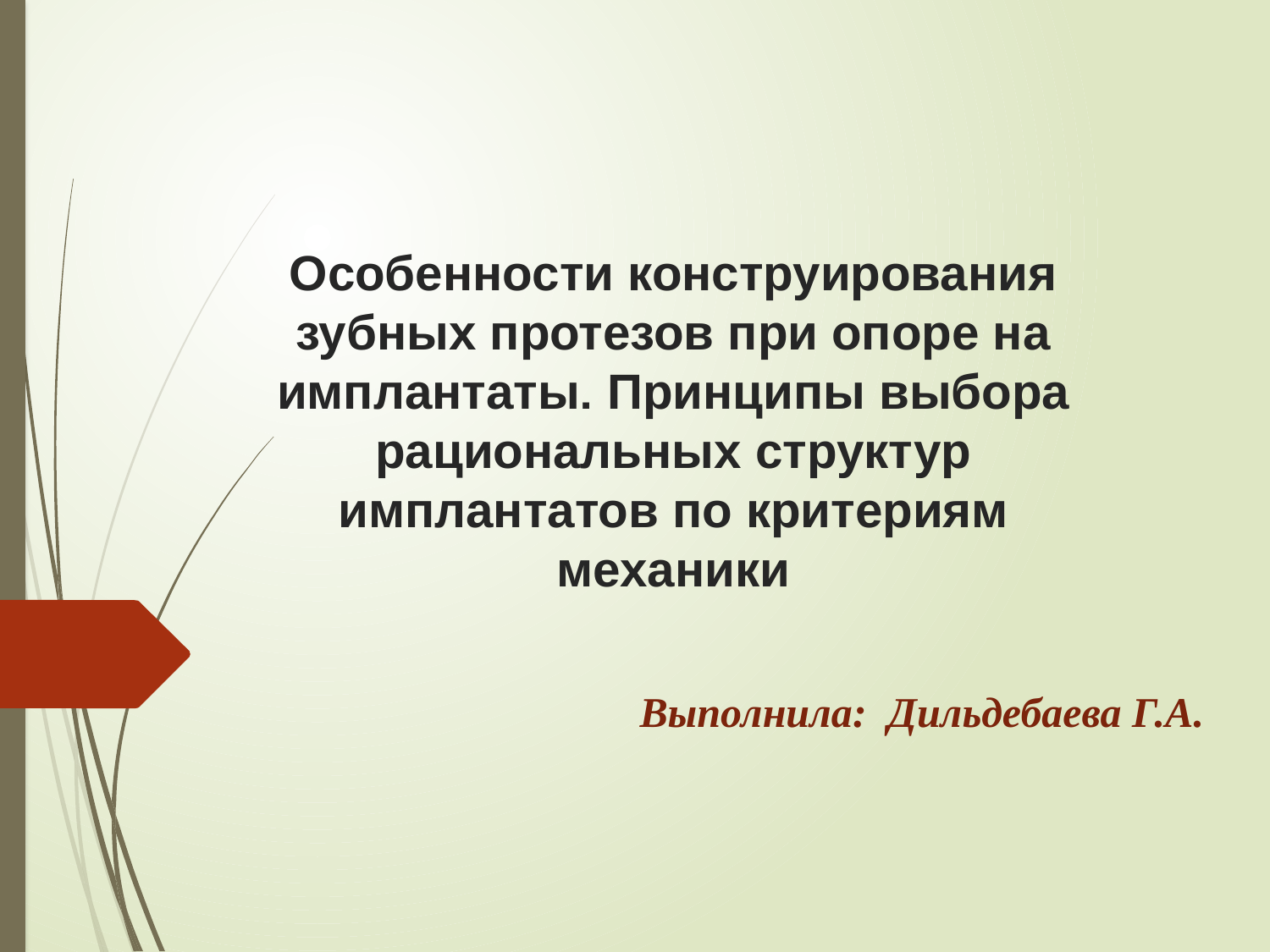

# Особенности конструирования зубных протезов при опоре на имплантаты. Принципы выбора рациональных структур имплантатов по критериям механики
Выполнила:  Дильдебаева Г.А.